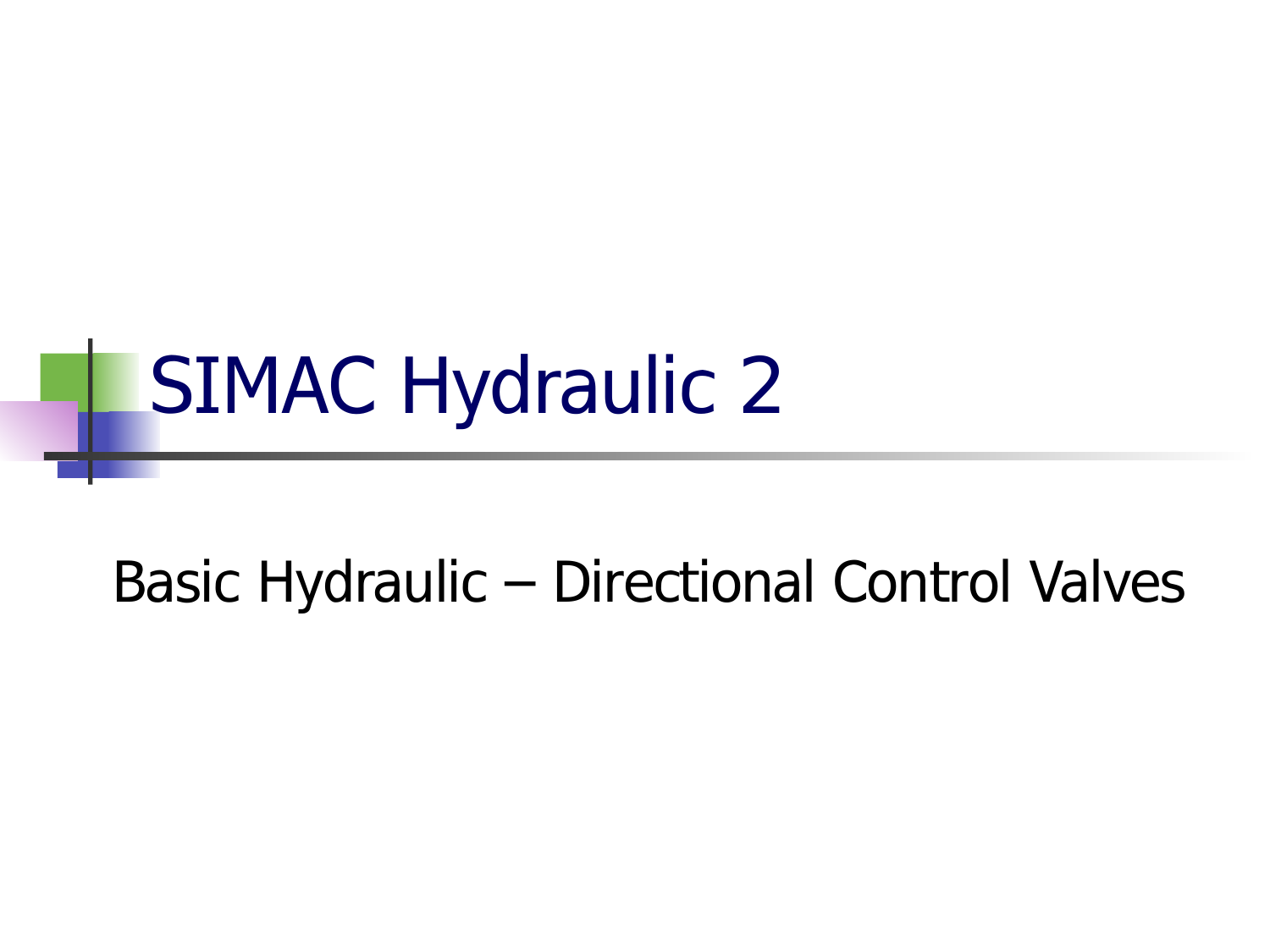

# SIMAC Hydraulic 2
Basic Hydraulic – Directional Control Valves